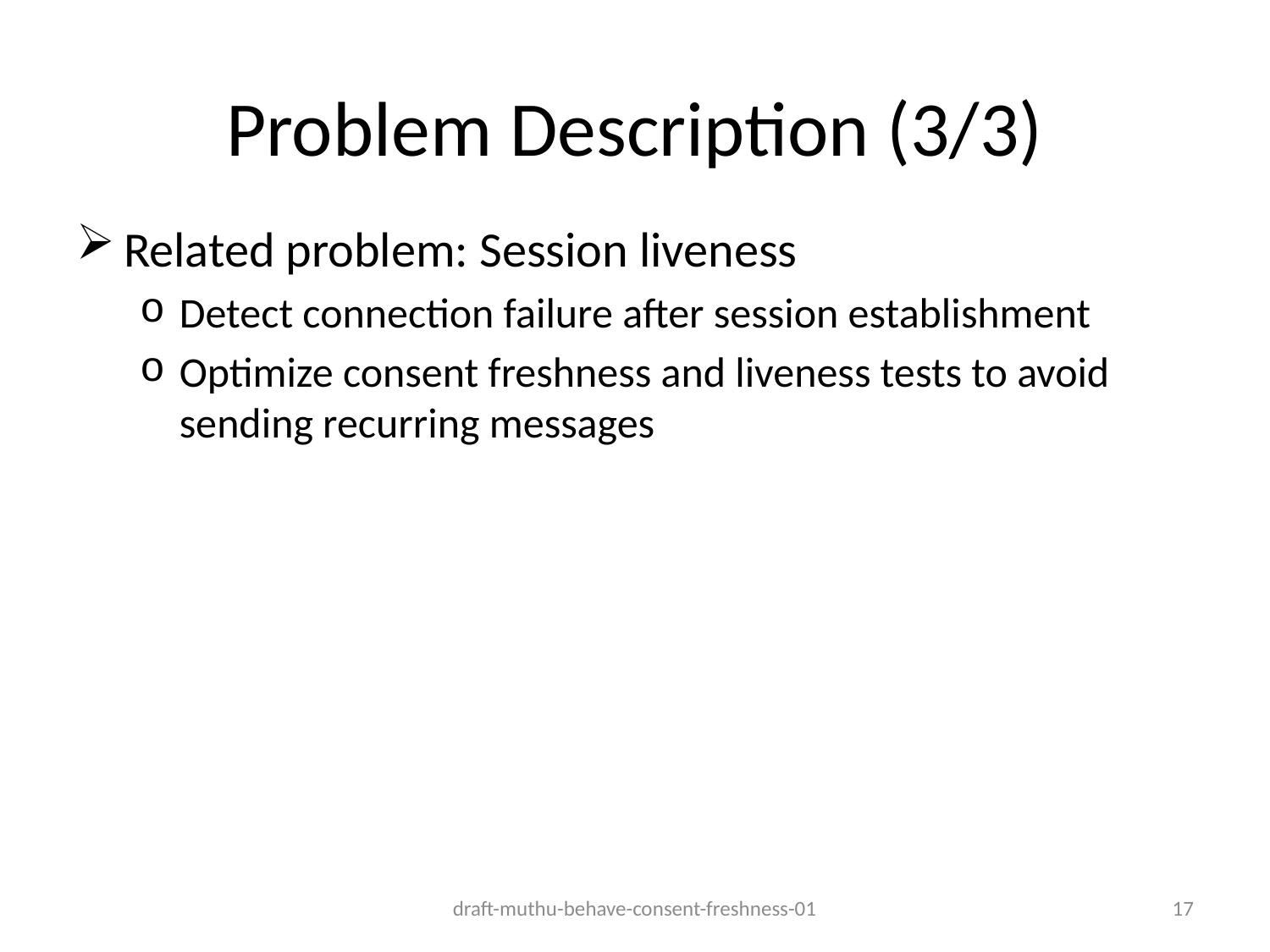

# Problem Description (3/3)
Related problem: Session liveness
Detect connection failure after session establishment
Optimize consent freshness and liveness tests to avoid sending recurring messages

draft-muthu-behave-consent-freshness-01
17